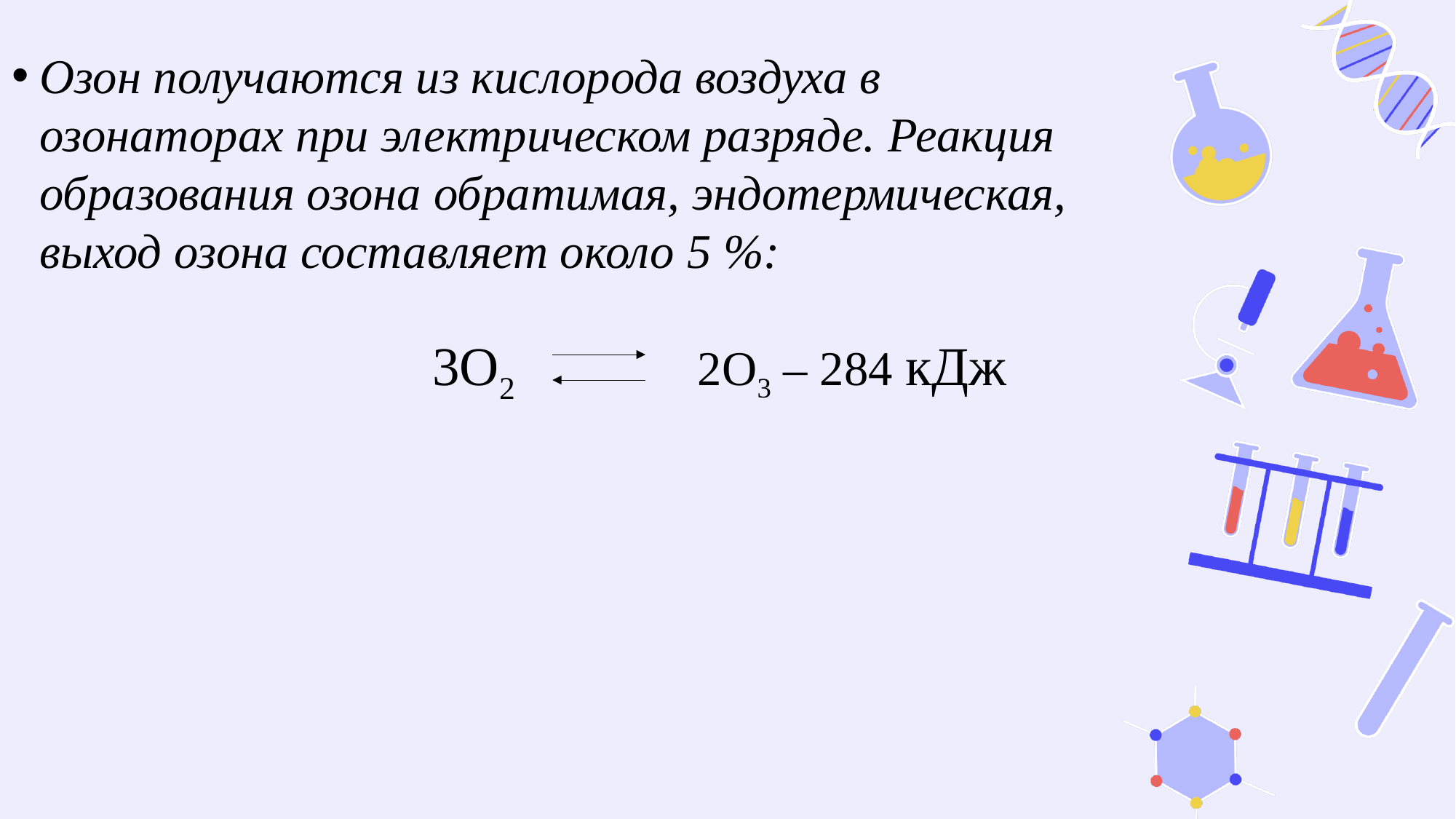

Озон получаются из кислорода воздуха в озонаторах при электрическом разряде. Реакция образования озона обратимая, эндотермическая, выход озона составляет около 5 %:

3О2
2О3 – 284 кДж